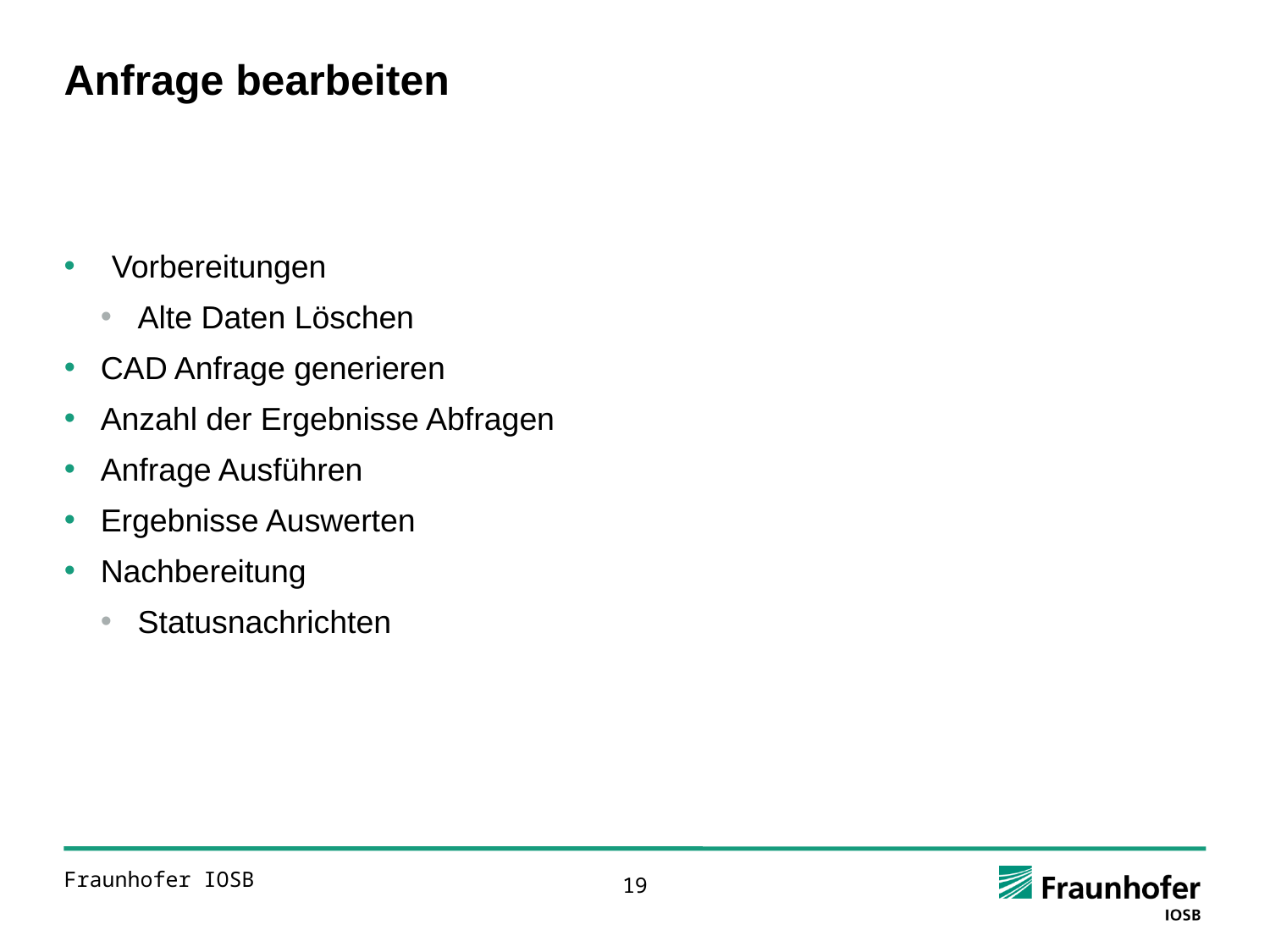

# Anfrage bearbeiten
Vorbereitungen
Alte Daten Löschen
CAD Anfrage generieren
Anzahl der Ergebnisse Abfragen
Anfrage Ausführen
Ergebnisse Auswerten
Nachbereitung
Statusnachrichten